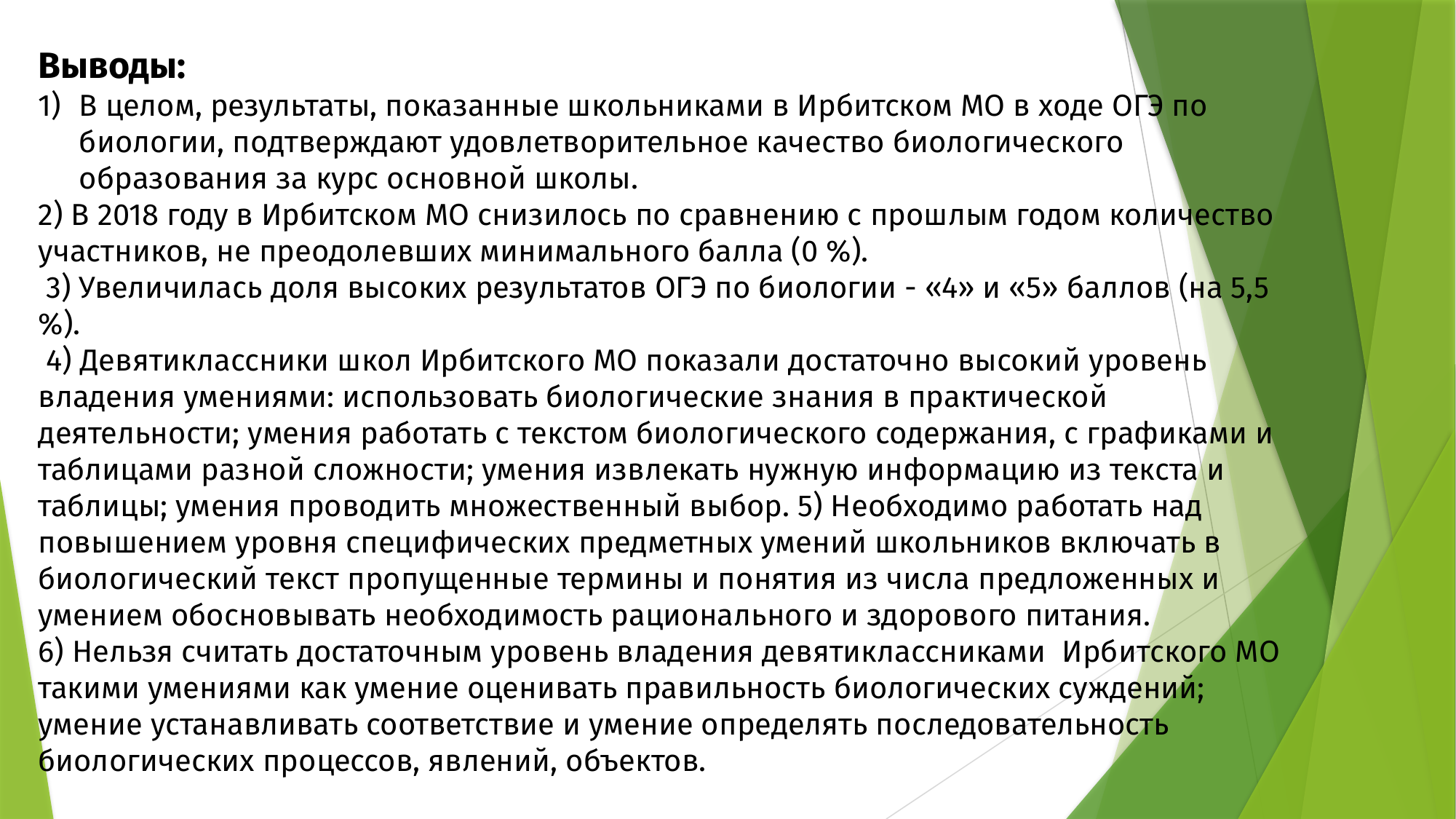

Выводы:
В целом, результаты, показанные школьниками в Ирбитском МО в ходе ОГЭ по биологии, подтверждают удовлетворительное качество биологического образования за курс основной школы.
2) В 2018 году в Ирбитском МО снизилось по сравнению с прошлым годом количество участников, не преодолевших минимального балла (0 %).
 3) Увеличилась доля высоких результатов ОГЭ по биологии - «4» и «5» баллов (на 5,5 %).
 4) Девятиклассники школ Ирбитского МО показали достаточно высокий уровень владения умениями: использовать биологические знания в практической деятельности; умения работать с текстом биологического содержания, с графиками и таблицами разной сложности; умения извлекать нужную информацию из текста и таблицы; умения проводить множественный выбор. 5) Необходимо работать над повышением уровня специфических предметных умений школьников включать в биологический текст пропущенные термины и понятия из числа предложенных и умением обосновывать необходимость рационального и здорового питания.
6) Нельзя считать достаточным уровень владения девятиклассниками  Ирбитского МО такими умениями как умение оценивать правильность биологических суждений; умение устанавливать соответствие и умение определять последовательность биологических процессов, явлений, объектов.